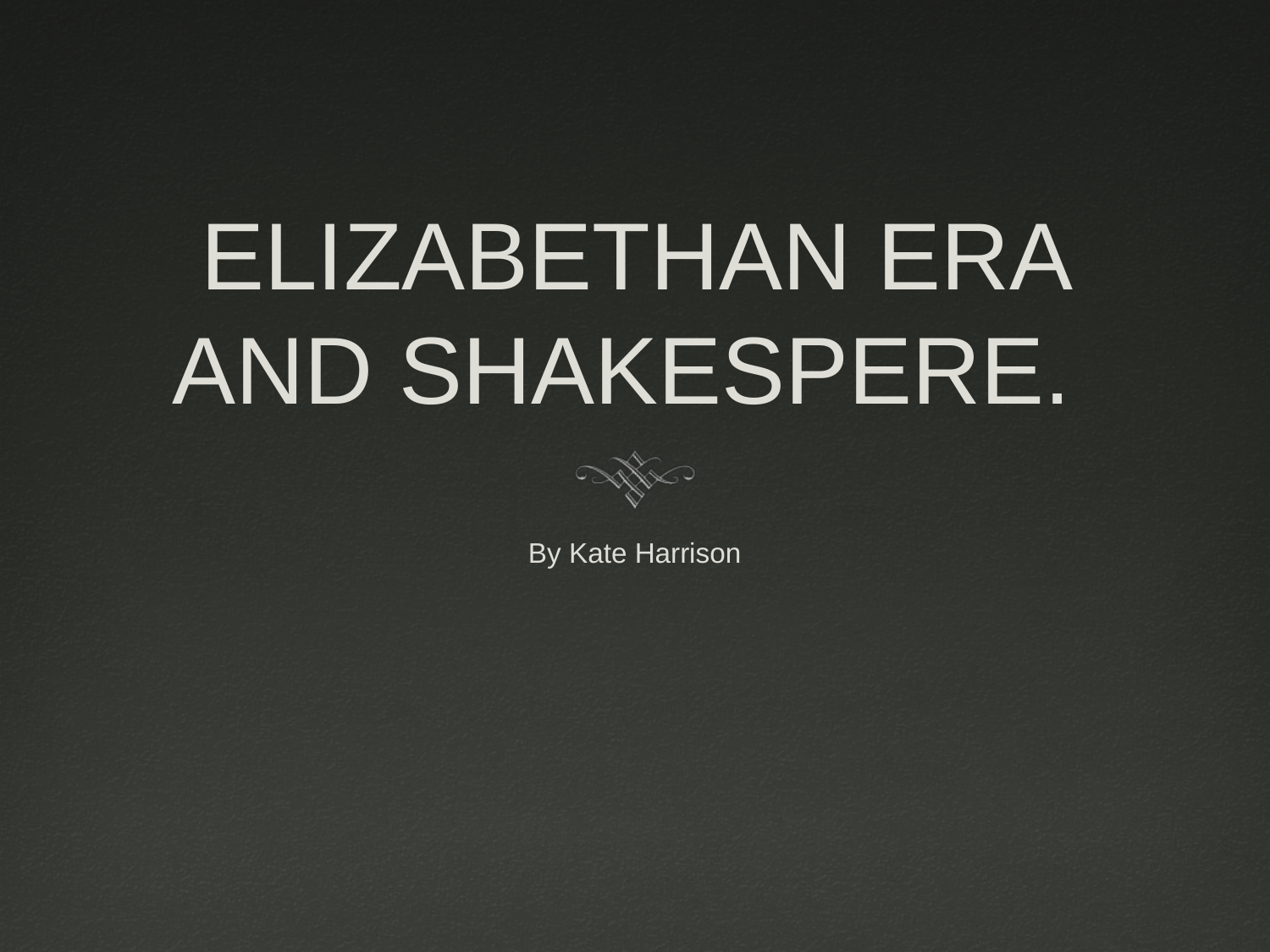

# ELIZABETHAN ERA AND SHAKESPERE.
By Kate Harrison